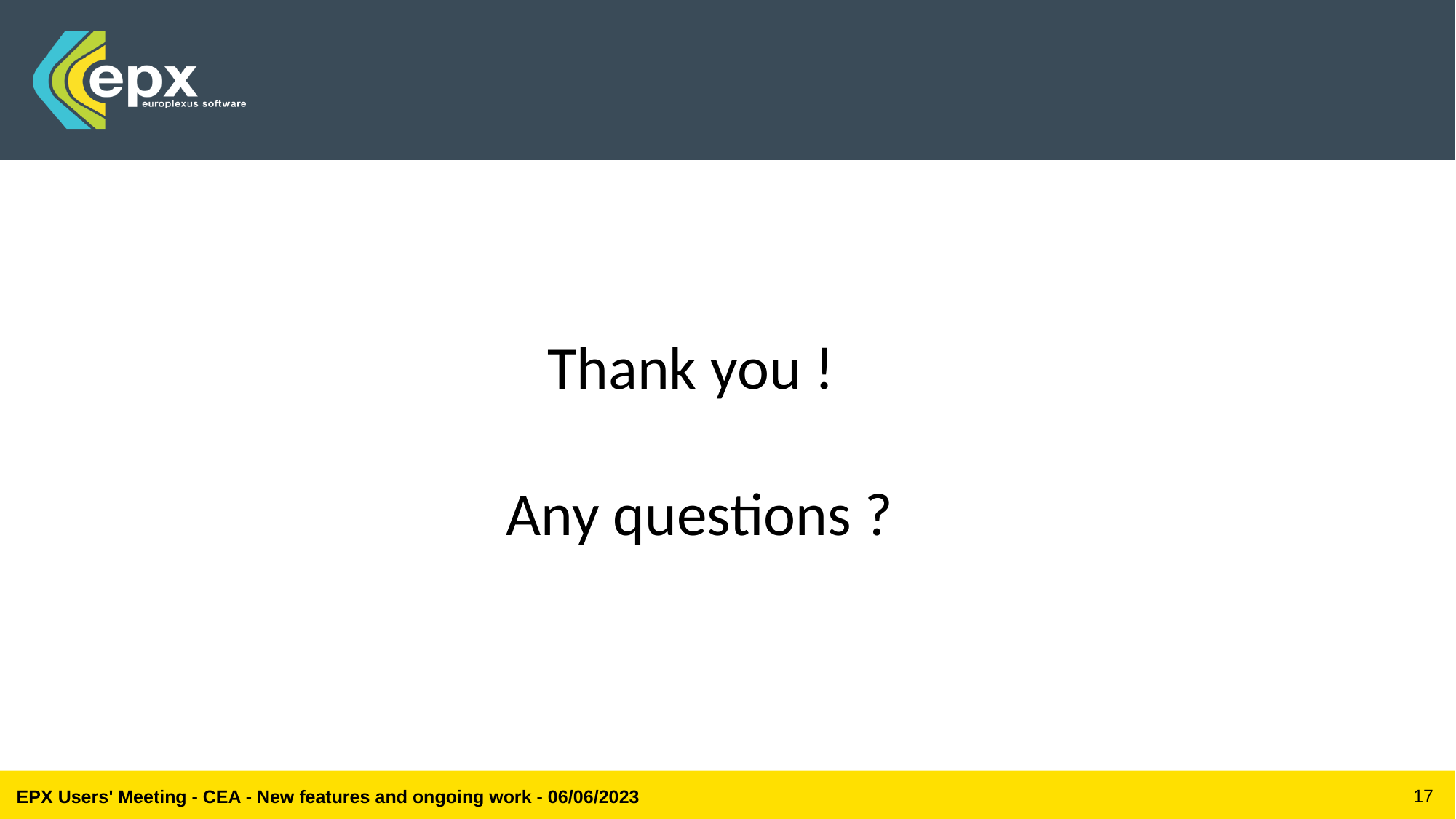

Thank you !

Any questions ?
EPX Users' Meeting - CEA - New features and ongoing work - 06/06/2023
17